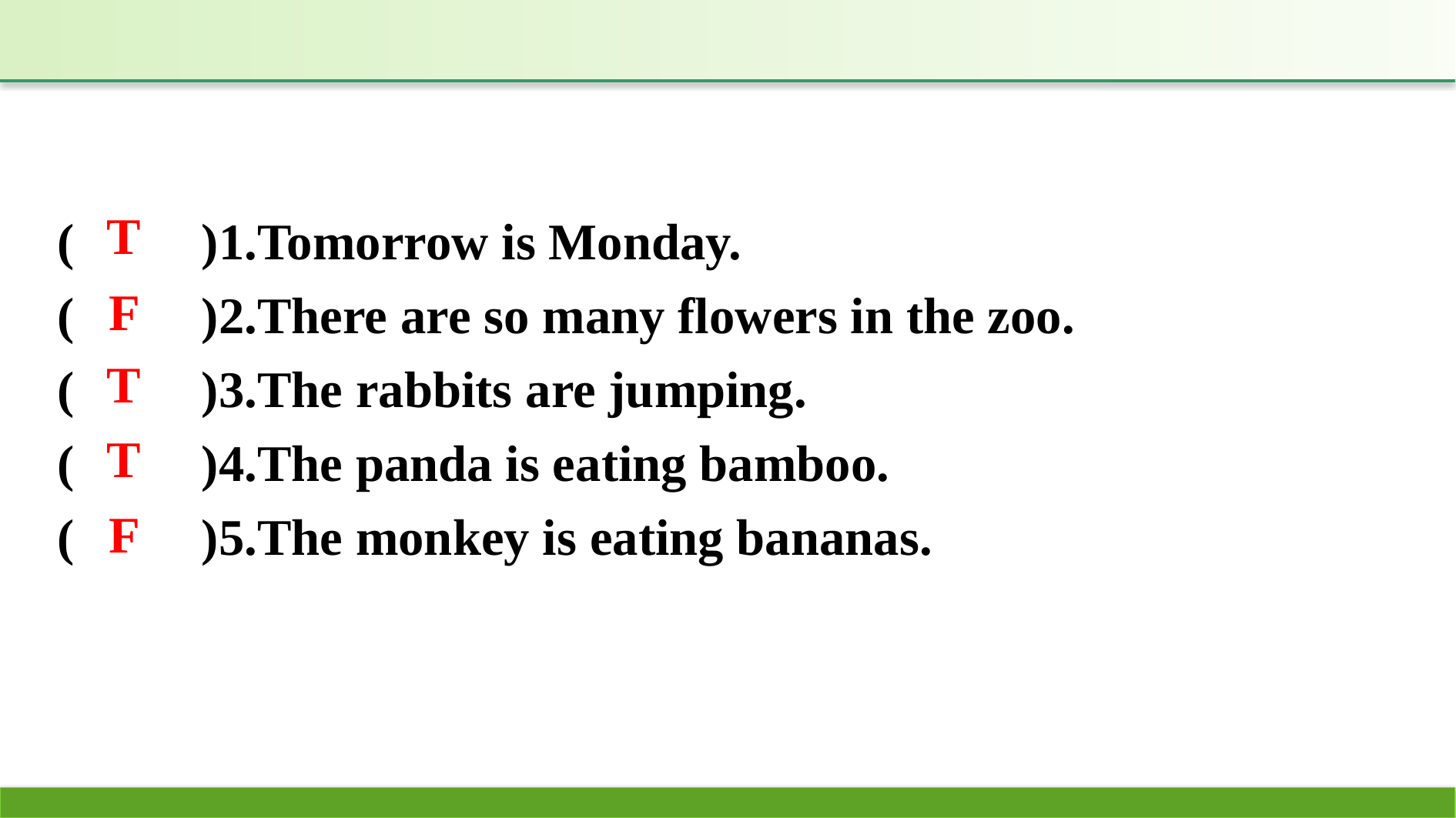

(　　)1.Tomorrow is Monday.
(　　)2.There are so many flowers in the zoo.
(　　)3.The rabbits are jumping.
(　　)4.The panda is eating bamboo.
(　　)5.The monkey is eating bananas.
T
F
T
T
F